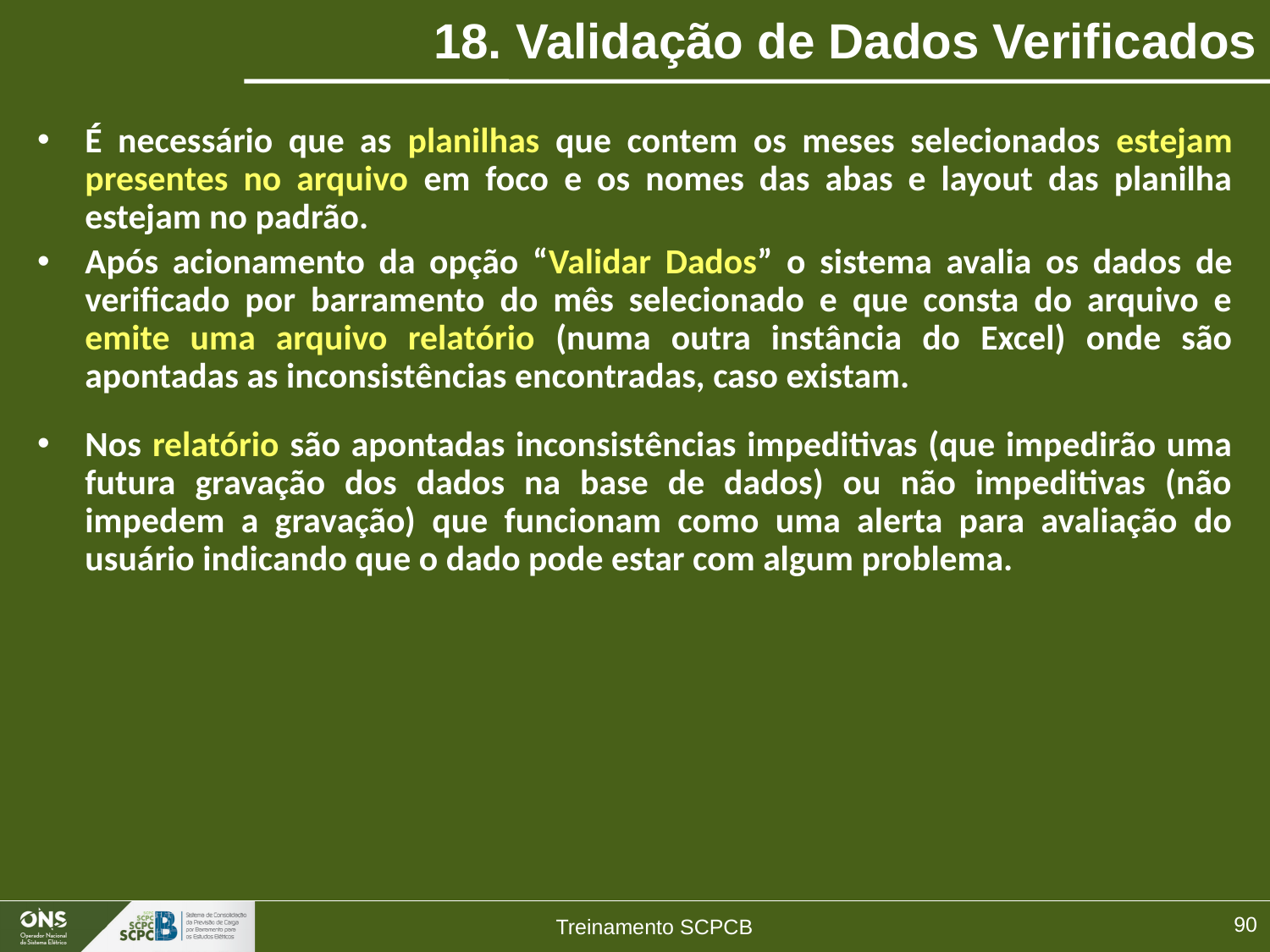

# 18. Validação de Dados Verificados
É necessário que as planilhas que contem os meses selecionados estejam presentes no arquivo em foco e os nomes das abas e layout das planilha estejam no padrão.
Após acionamento da opção “Validar Dados” o sistema avalia os dados de verificado por barramento do mês selecionado e que consta do arquivo e emite uma arquivo relatório (numa outra instância do Excel) onde são apontadas as inconsistências encontradas, caso existam.
Nos relatório são apontadas inconsistências impeditivas (que impedirão uma futura gravação dos dados na base de dados) ou não impeditivas (não impedem a gravação) que funcionam como uma alerta para avaliação do usuário indicando que o dado pode estar com algum problema.